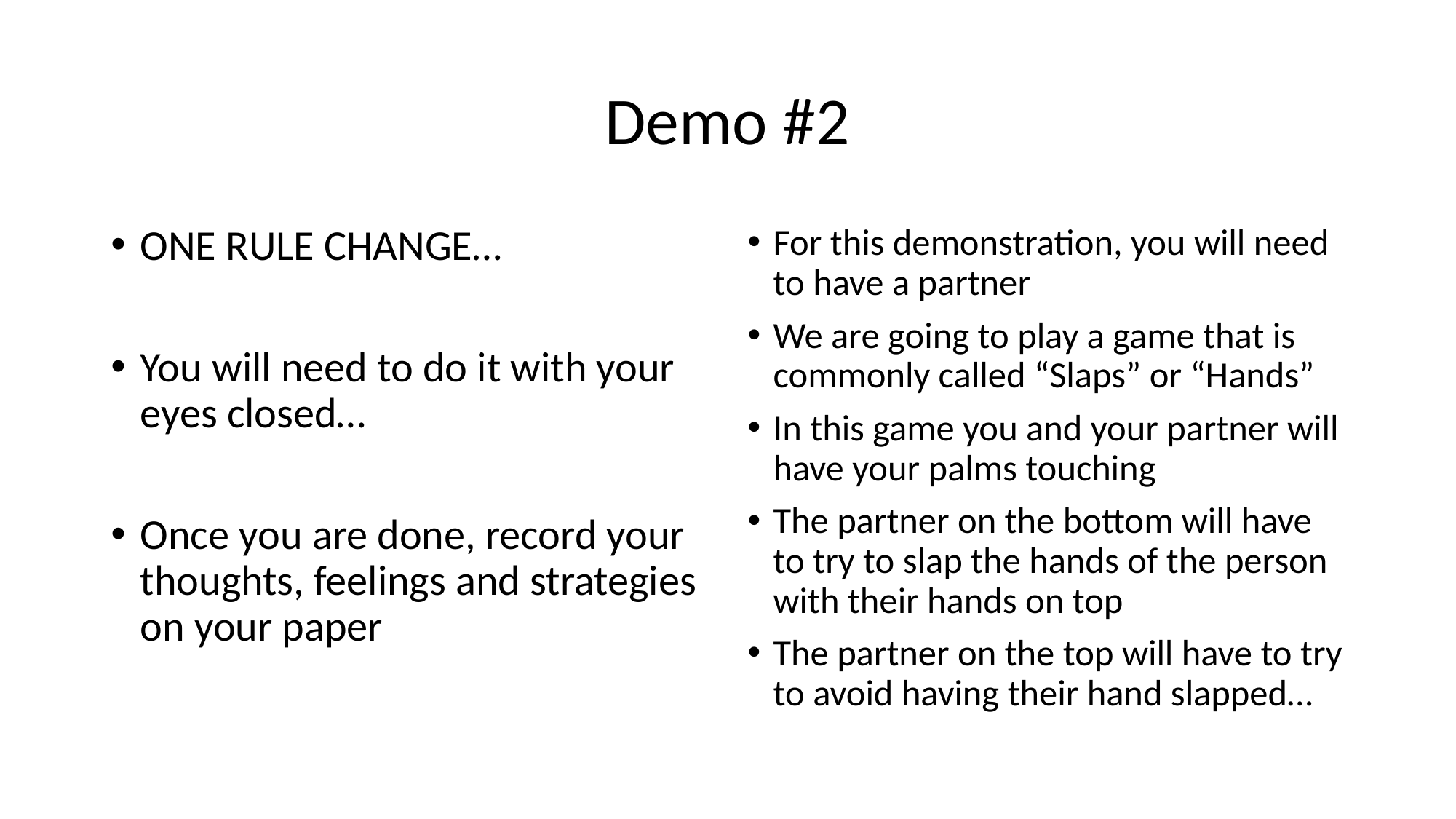

# Demo #2
ONE RULE CHANGE…

You will need to do it with your eyes closed…

Once you are done, record your thoughts, feelings and strategies on your paper
For this demonstration, you will need to have a partner
We are going to play a game that is commonly called “Slaps” or “Hands”
In this game you and your partner will have your palms touching
The partner on the bottom will have to try to slap the hands of the person with their hands on top
The partner on the top will have to try to avoid having their hand slapped…